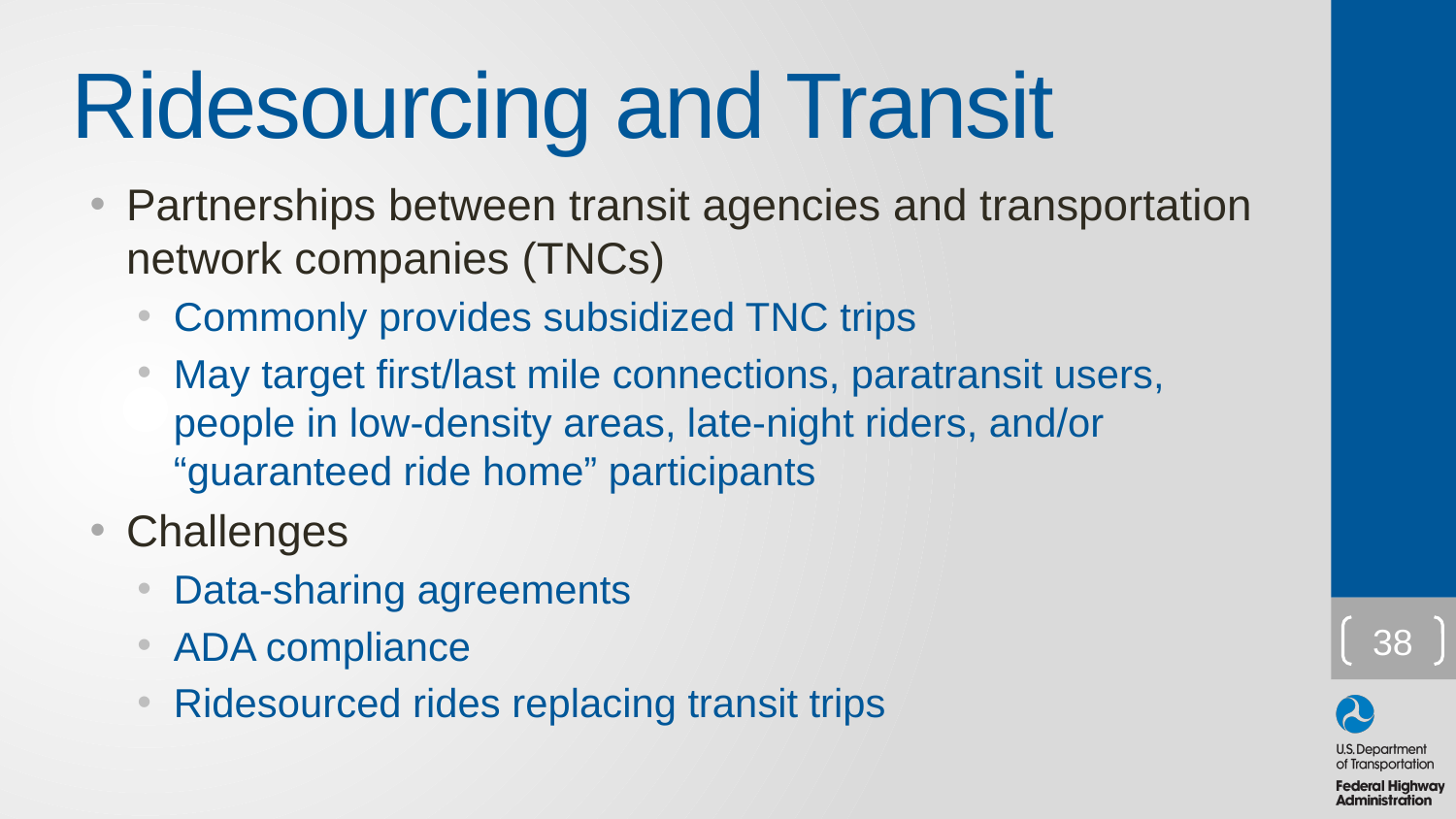

# Ridesourcing and Transit
Partnerships between transit agencies and transportation network companies (TNCs)
Commonly provides subsidized TNC trips
May target first/last mile connections, paratransit users, people in low-density areas, late-night riders, and/or “guaranteed ride home” participants
Challenges
Data-sharing agreements
ADA compliance
Ridesourced rides replacing transit trips

38